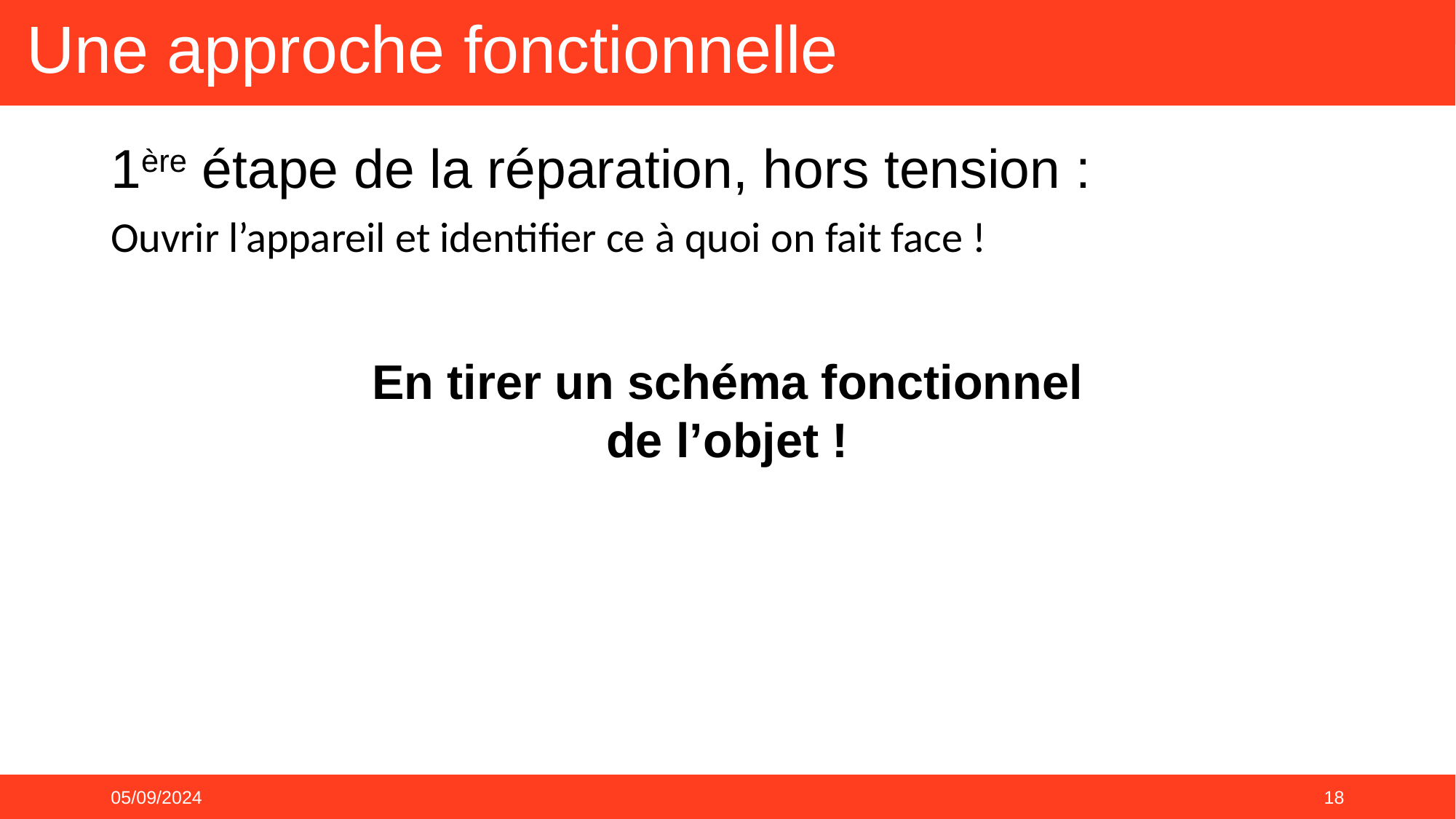

# Une approche fonctionnelle
1ère étape de la réparation, hors tension :
Ouvrir l’appareil et identifier ce à quoi on fait face !

En tirer un schéma fonctionnel de l’objet !
05/09/2024

18